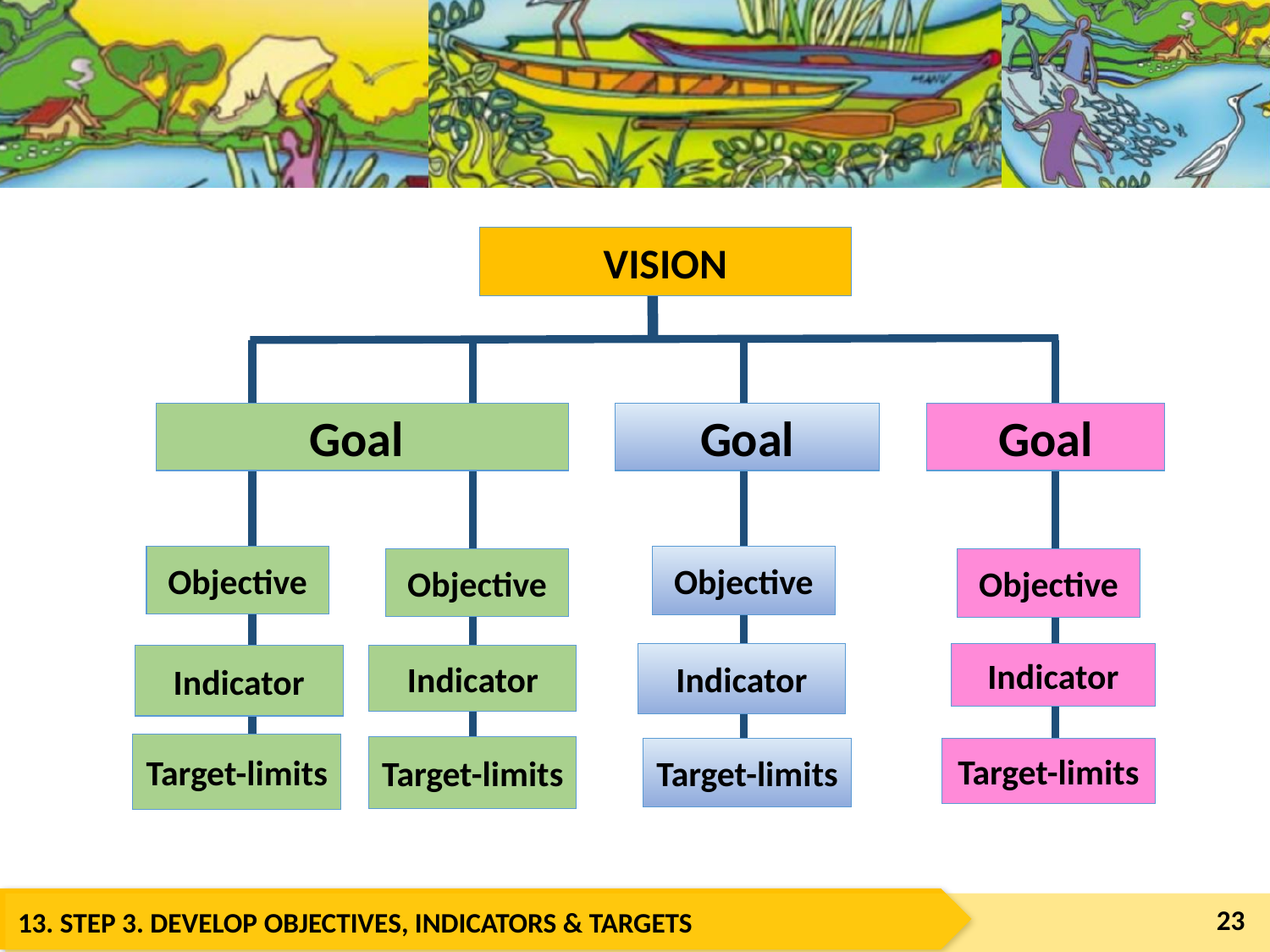

VISION
Goal
Goal
Goal
Objective
Objective
Objective
Objective
Indicator
Indicator
Indicator
Indicator
Target-limits
Target-limits
Target-limits
Target-limits
23